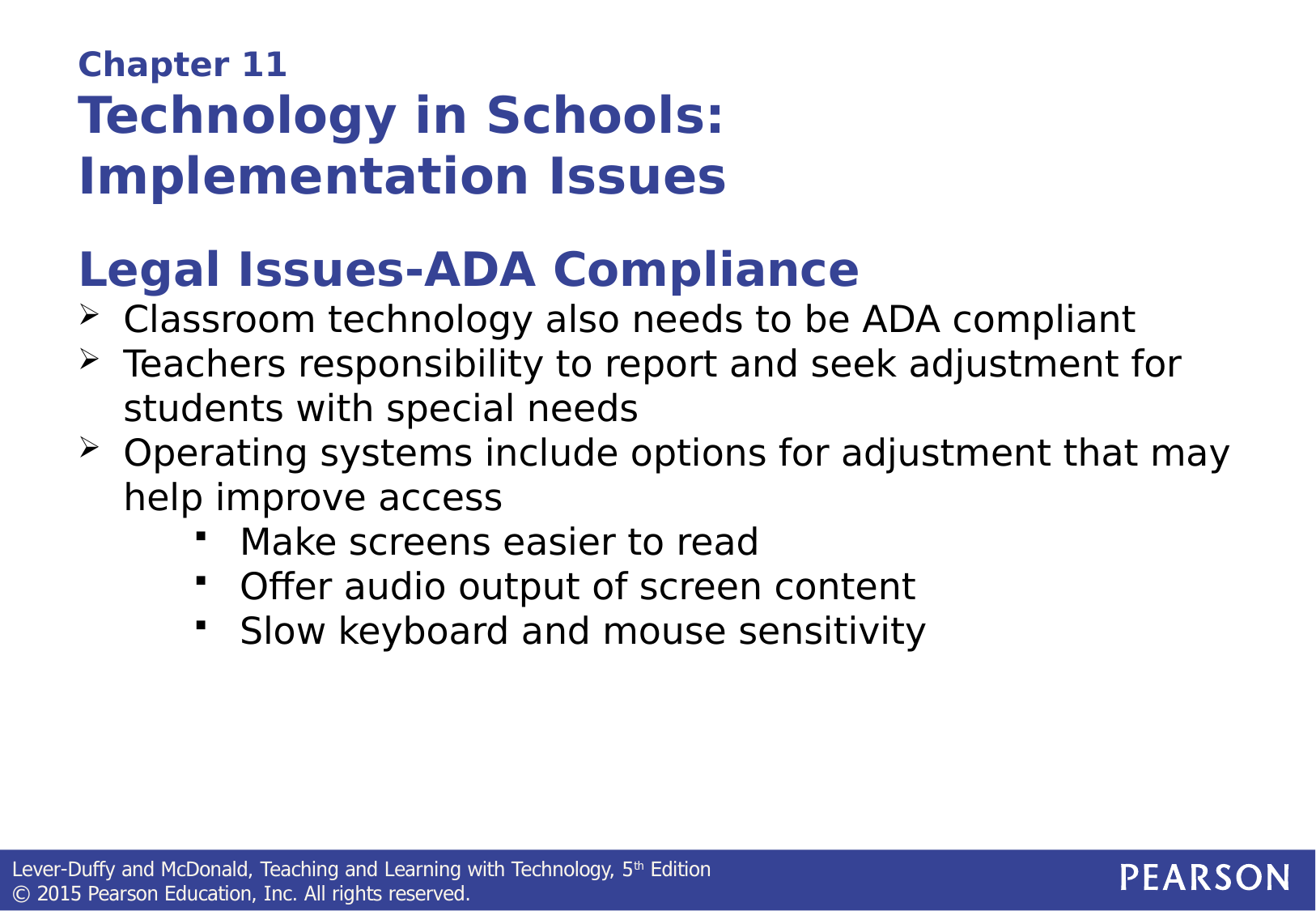

# Chapter 11 Technology in Schools: Implementation Issues
Legal Issues-ADA Compliance
Classroom technology also needs to be ADA compliant
Teachers responsibility to report and seek adjustment for students with special needs
Operating systems include options for adjustment that may help improve access
Make screens easier to read
Offer audio output of screen content
Slow keyboard and mouse sensitivity